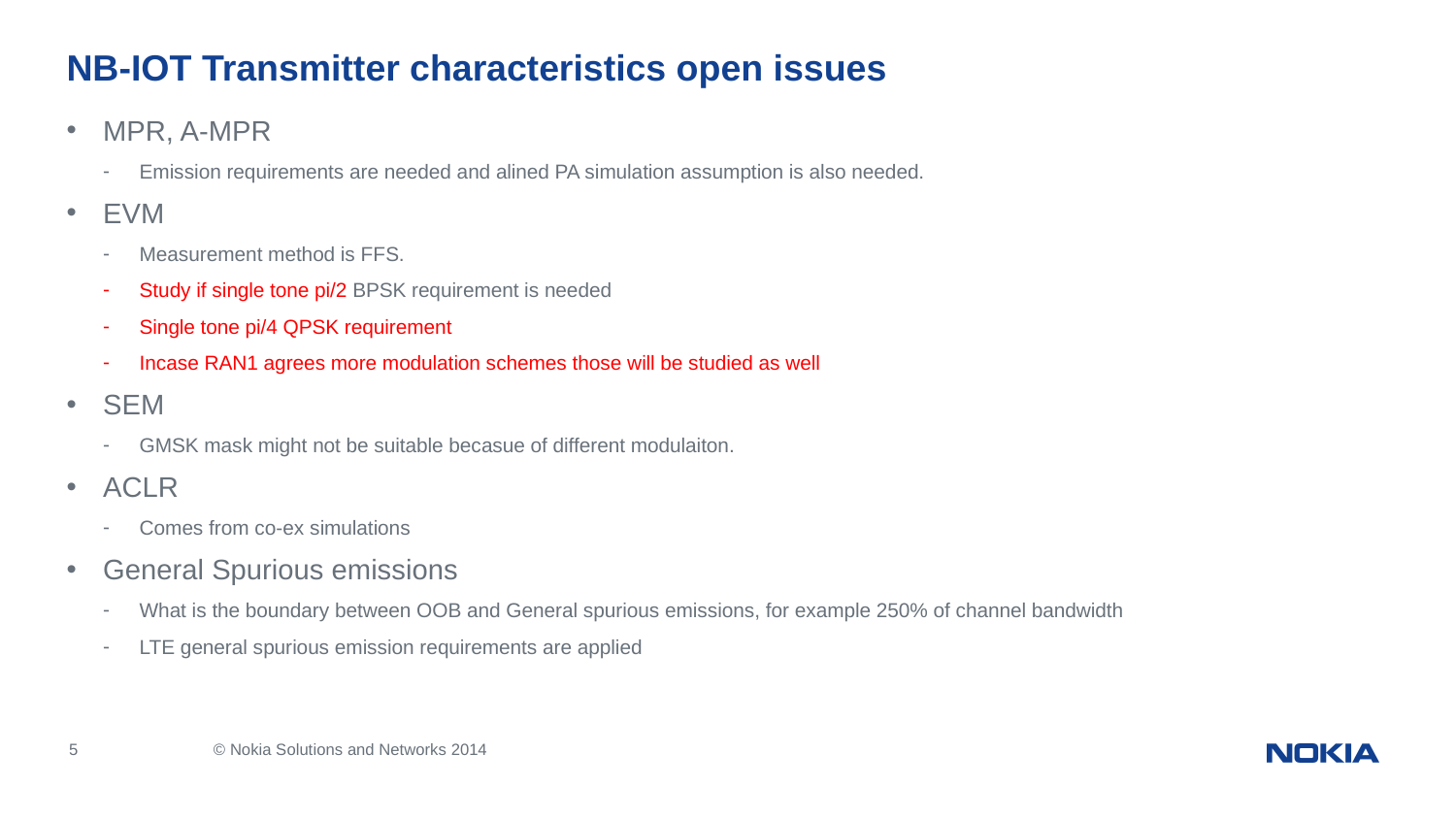

# NB-IOT Transmitter characteristics open issues
MPR, A-MPR
Emission requirements are needed and alined PA simulation assumption is also needed.
EVM
Measurement method is FFS.
Study if single tone pi/2 BPSK requirement is needed
Single tone pi/4 QPSK requirement
Incase RAN1 agrees more modulation schemes those will be studied as well
SEM
GMSK mask might not be suitable becasue of different modulaiton.
ACLR
Comes from co-ex simulations
General Spurious emissions
What is the boundary between OOB and General spurious emissions, for example 250% of channel bandwidth
LTE general spurious emission requirements are applied